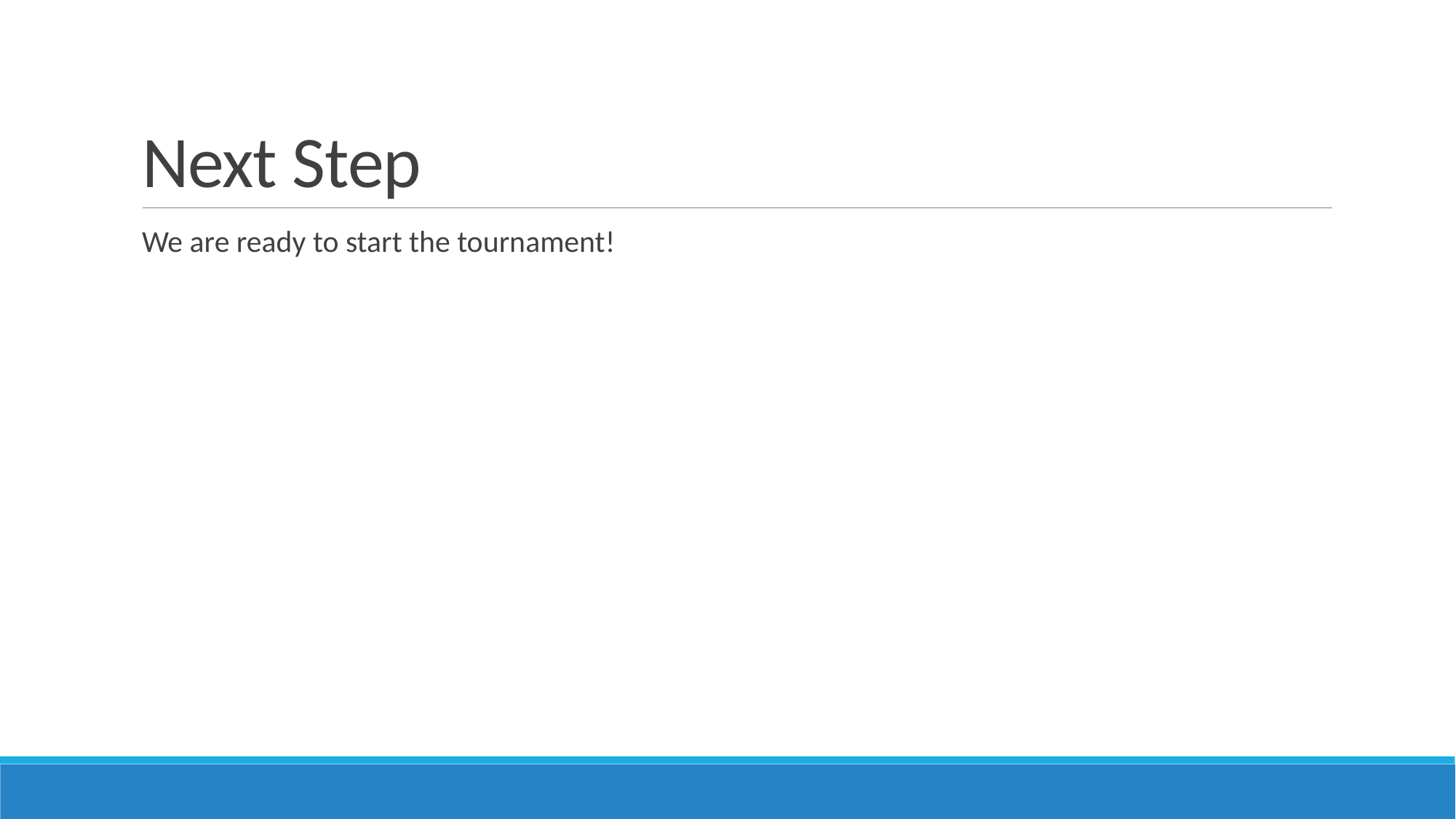

# Next Step
We are ready to start the tournament!